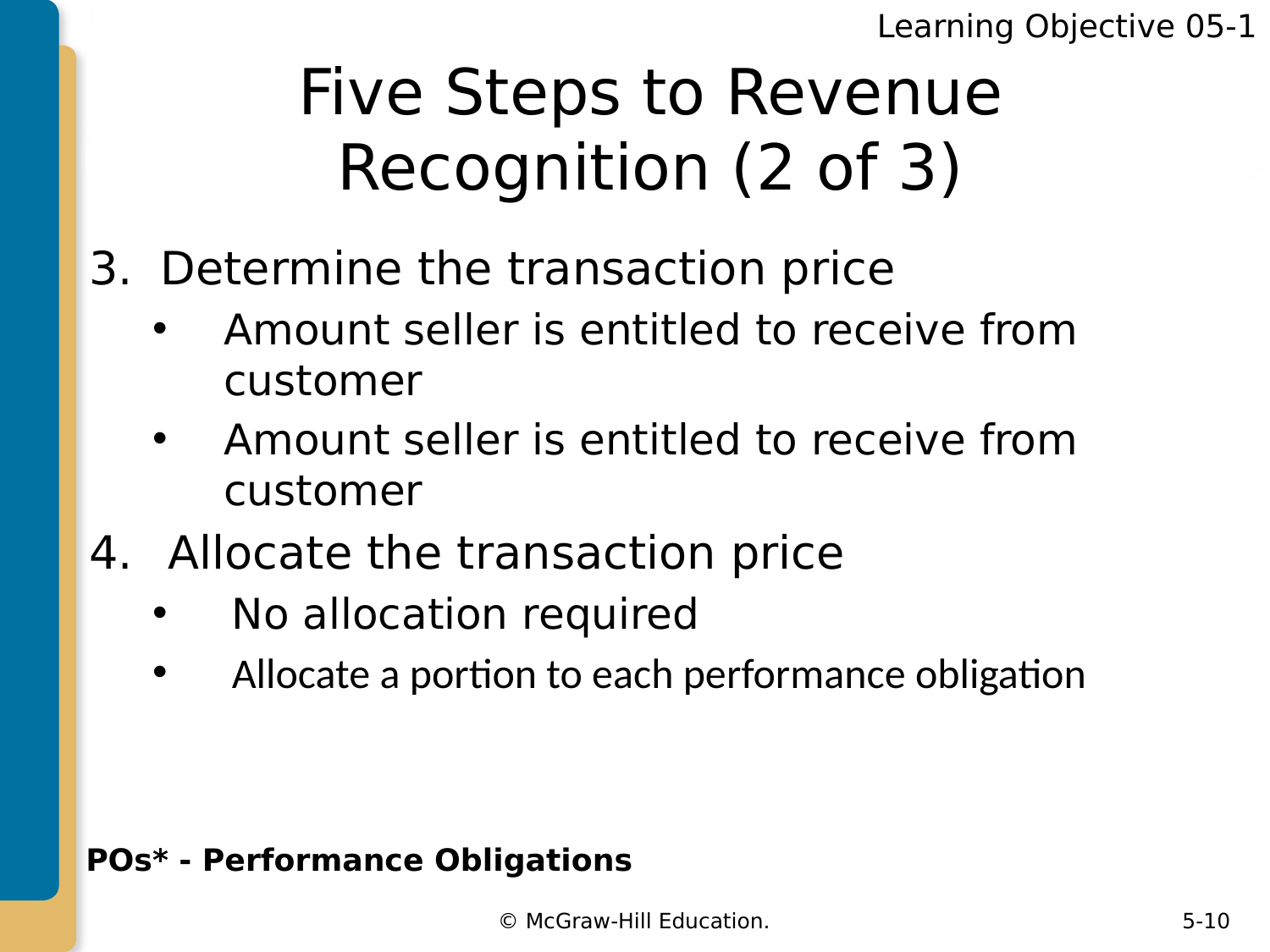

Learning Objective 05-1
# Five Steps to Revenue Recognition (2 of 3)
Determine the transaction price
Amount seller is entitled to receive from customer
Amount seller is entitled to receive from customer
Allocate the transaction price
No allocation required
Allocate a portion to each performance obligation
POs* - Performance Obligations